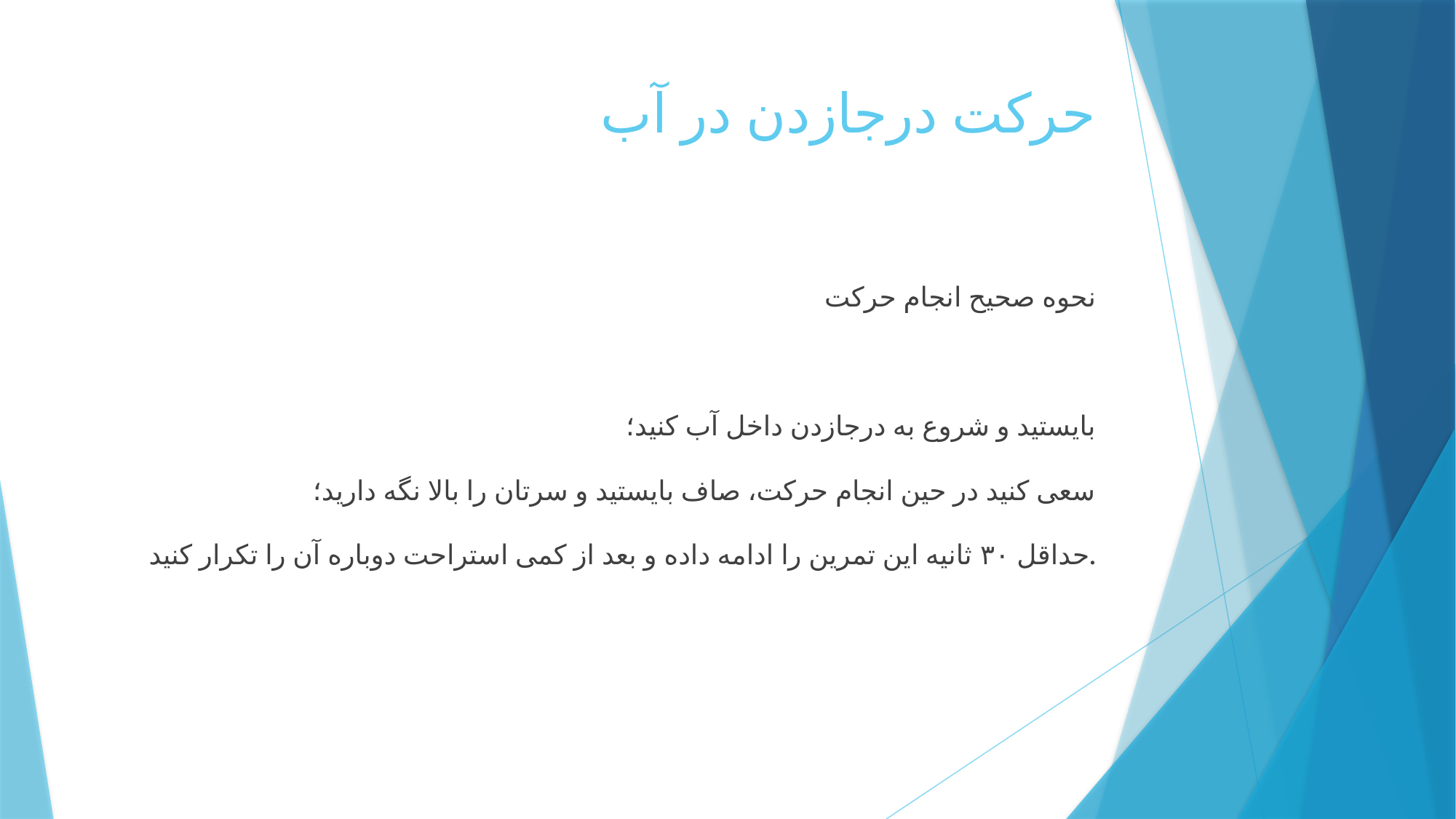

# حرکت درجازدن در آب
نحوه صحیح انجام حرکت

    بایستید و شروع به درجازدن داخل آب کنید؛
    سعی کنید در حین انجام حرکت، صاف بایستید و سرتان را بالا نگه دارید؛
    حداقل ۳۰ ثانیه این تمرین را ادامه داده و بعد از کمی استراحت دوباره آن را تکرار کنید.